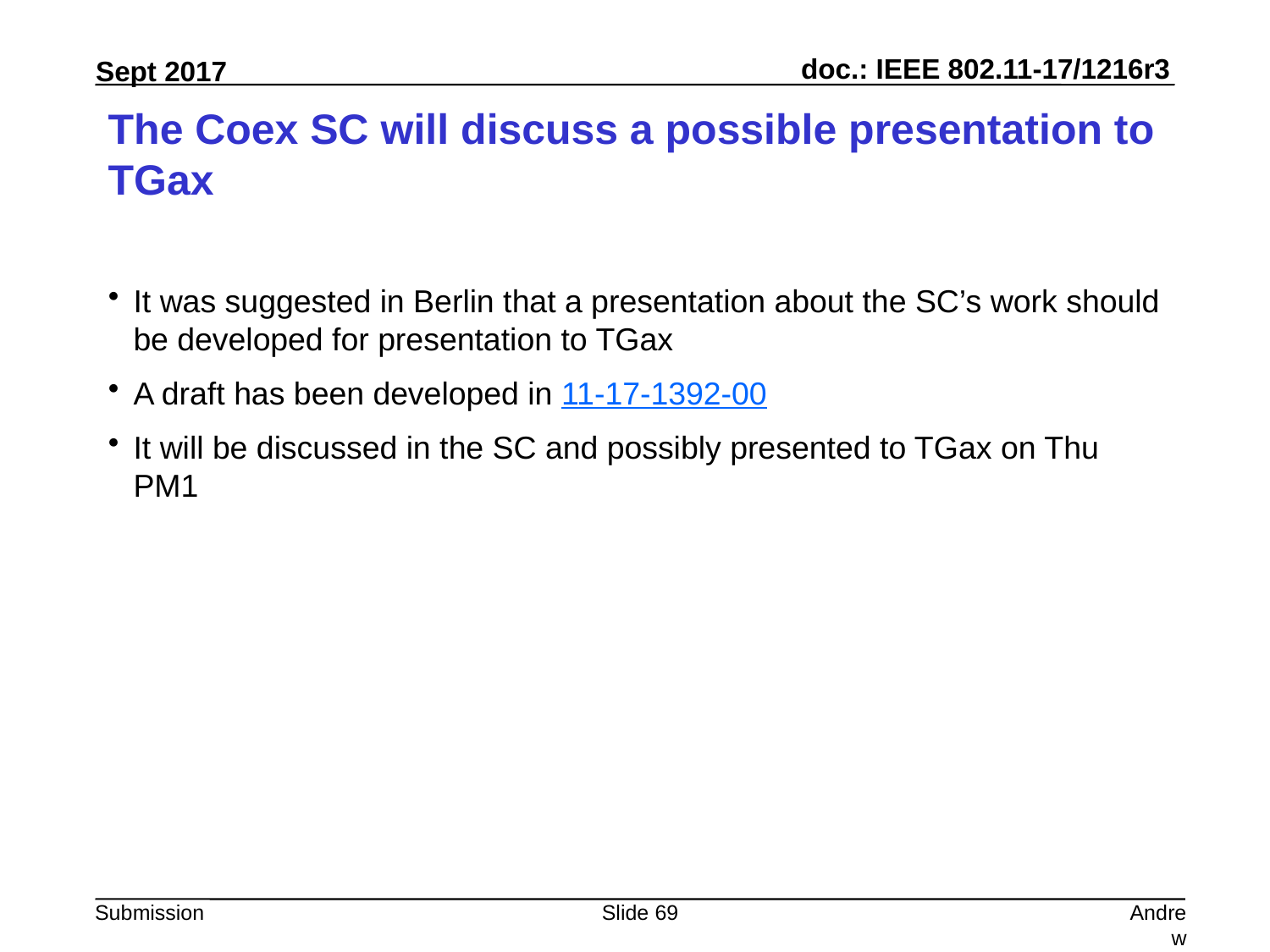

# The Coex SC will discuss a possible presentation to TGax
It was suggested in Berlin that a presentation about the SC’s work should be developed for presentation to TGax
A draft has been developed in 11-17-1392-00
It will be discussed in the SC and possibly presented to TGax on Thu PM1
Slide 69
Andrew Myles, Cisco